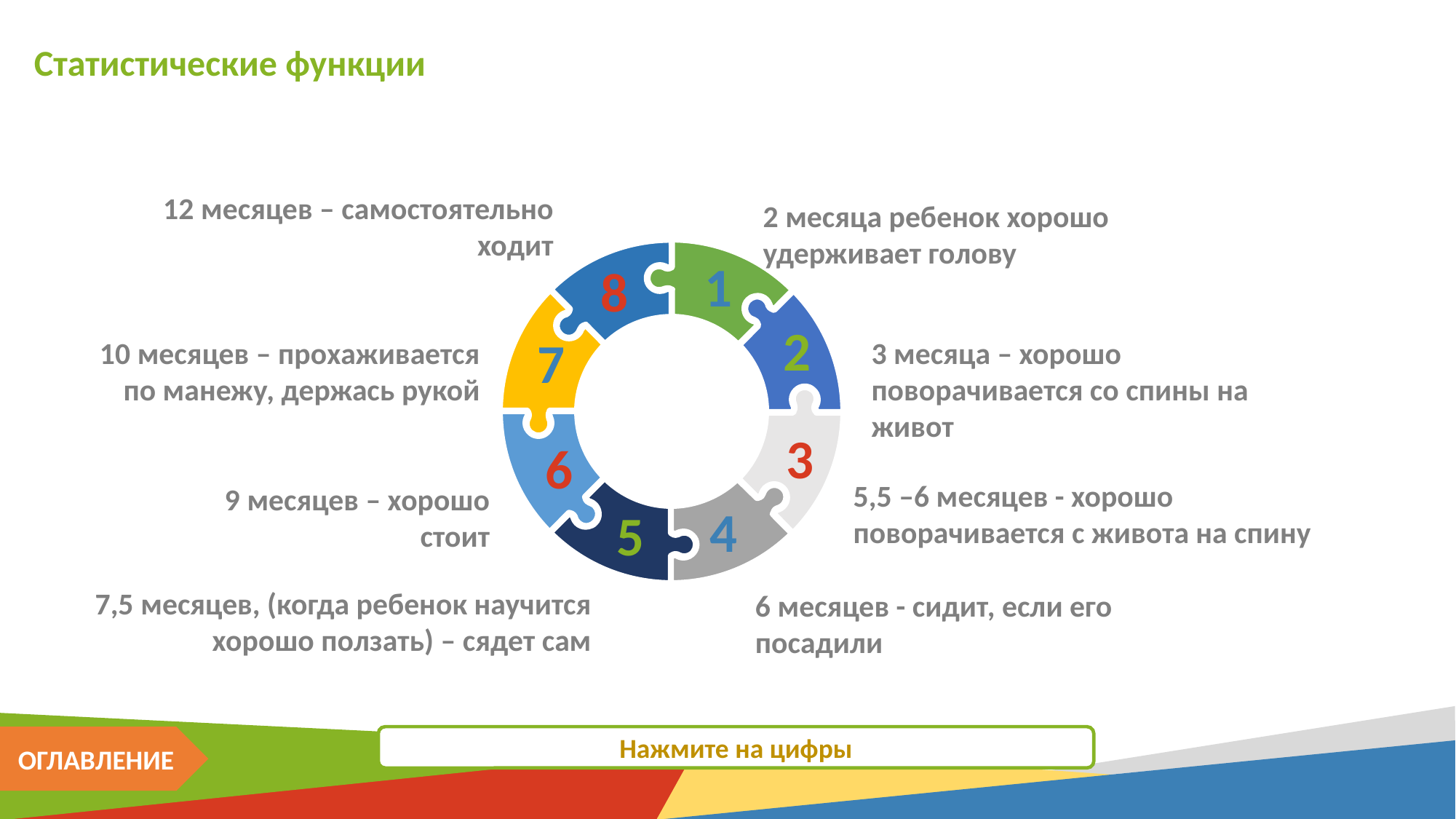

Статистические функции
12 месяцев – самостоятельно ходит
2 месяца ребенок хорошо удерживает голову

1
8
2
7
3 месяца – хорошо поворачивается со спины на живот
10 месяцев – прохаживается по манежу, держась рукой
3
6
5,5 –6 месяцев - хорошо поворачивается с живота на спину
9 месяцев – хорошо стоит
4
5
7,5 месяцев, (когда ребенок научится хорошо ползать) – сядет сам
6 месяцев - сидит, если его посадили

ОГЛАВЛЕНИЕ
Нажмите на цифры